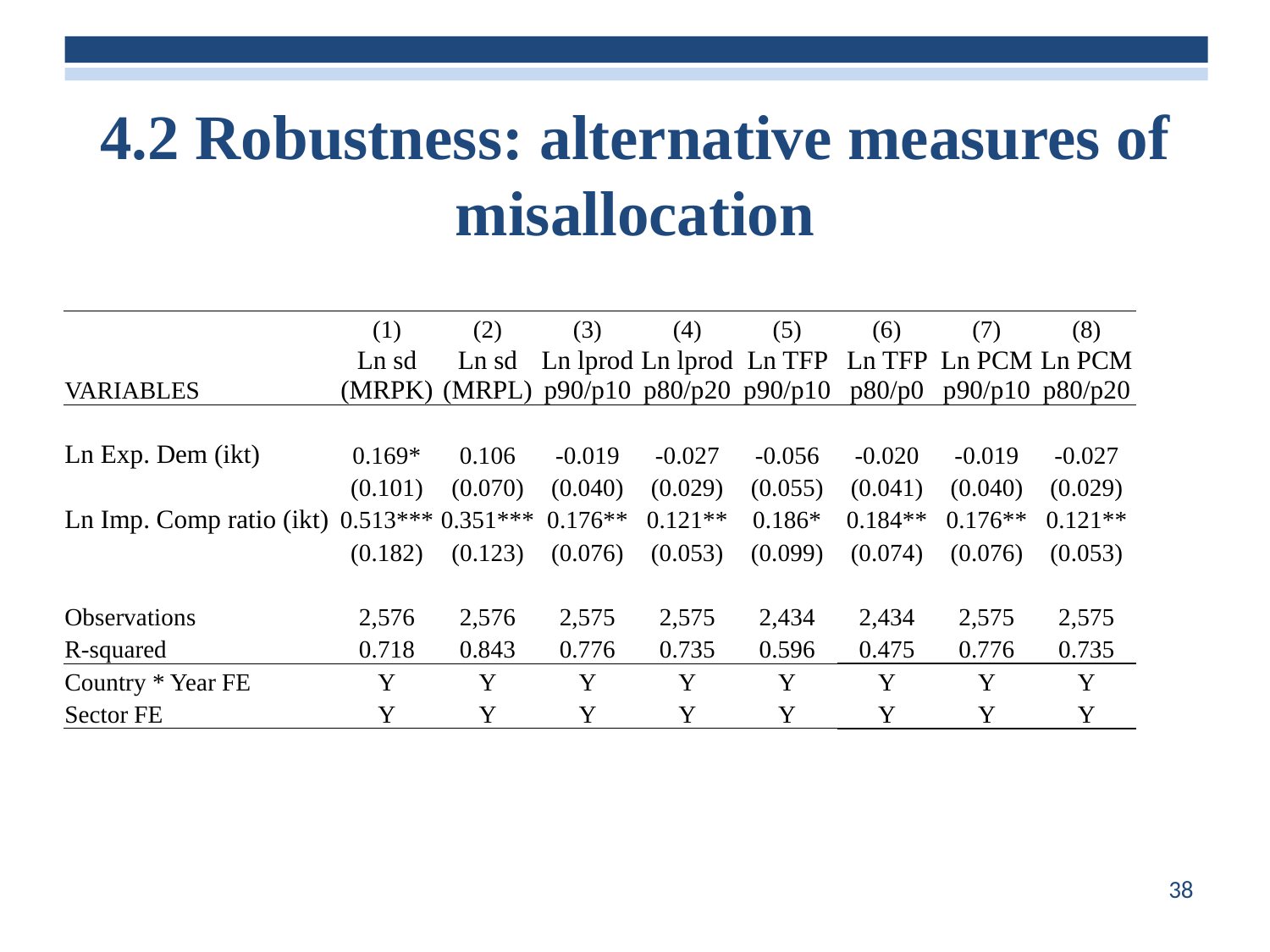

# 4.2 Robustness: alternative measures of misallocation
|  | (1) | (2) | (3) | (4) | (5) | (6) | (7) | (8) |
| --- | --- | --- | --- | --- | --- | --- | --- | --- |
| VARIABLES | Ln sd (MRPK) | Ln sd (MRPL) | Ln lprod p90/p10 | Ln lprod p80/p20 | Ln TFP p90/p10 | Ln TFP p80/p0 | Ln PCM p90/p10 | Ln PCM p80/p20 |
|  |  |  |  |  |  |  |  |  |
| Ln Exp. Dem (ikt) | 0.169\* | 0.106 | -0.019 | -0.027 | -0.056 | -0.020 | -0.019 | -0.027 |
|  | (0.101) | (0.070) | (0.040) | (0.029) | (0.055) | (0.041) | (0.040) | (0.029) |
| Ln Imp. Comp ratio (ikt) | 0.513\*\*\* | 0.351\*\*\* | 0.176\*\* | 0.121\*\* | 0.186\* | 0.184\*\* | 0.176\*\* | 0.121\*\* |
|  | (0.182) | (0.123) | (0.076) | (0.053) | (0.099) | (0.074) | (0.076) | (0.053) |
|  |  |  |  |  |  |  |  |  |
| Observations | 2,576 | 2,576 | 2,575 | 2,575 | 2,434 | 2,434 | 2,575 | 2,575 |
| R-squared | 0.718 | 0.843 | 0.776 | 0.735 | 0.596 | 0.475 | 0.776 | 0.735 |
| Country \* Year FE | Y | Y | Y | Y | Y | Y | Y | Y |
| Sector FE | Y | Y | Y | Y | Y | Y | Y | Y |
38